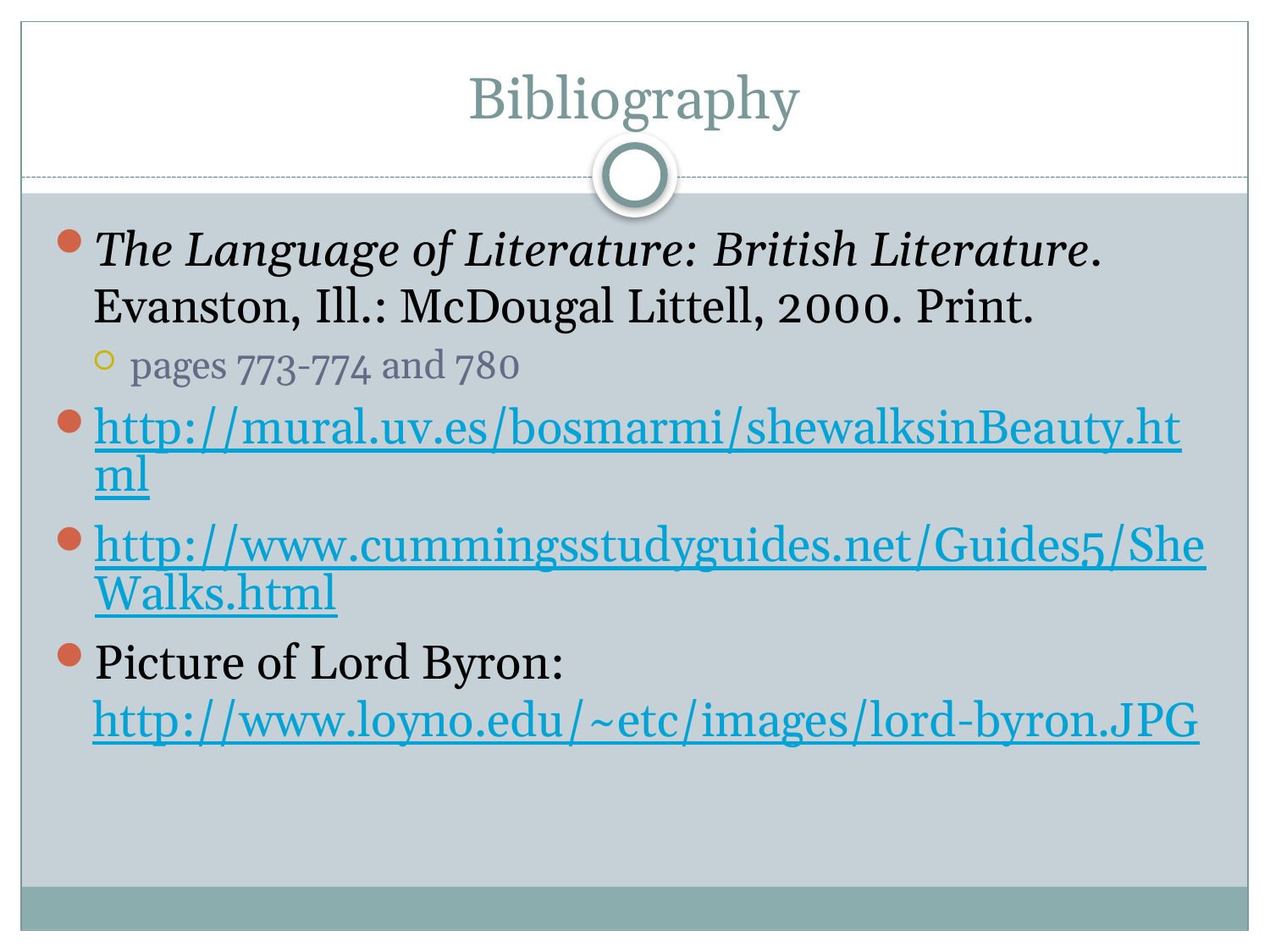

# Bibliography
The Language of Literature: British Literature. Evanston, Ill.: McDougal Littell, 2000. Print.
pages 773-774 and 780
http://mural.uv.es/bosmarmi/shewalksinBeauty.html
http://www.cummingsstudyguides.net/Guides5/SheWalks.html
Picture of Lord Byron: http://www.loyno.edu/~etc/images/lord-byron.JPG